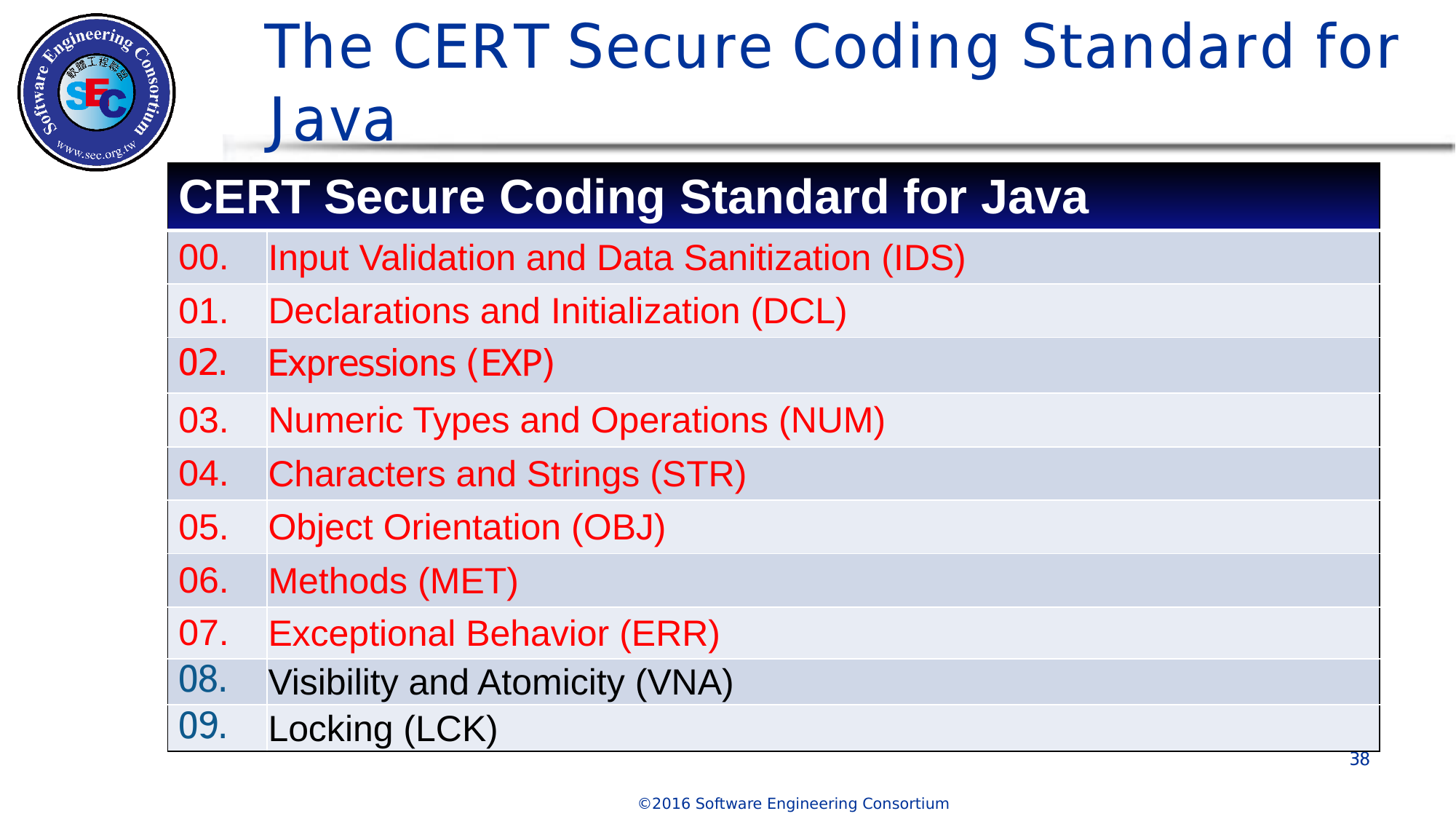

# The CERT Secure Coding Standard for Java
| CERT Secure Coding Standard for Java |  |
| --- | --- |
| 00. | Input Validation and Data Sanitization (IDS) |
| 01. | Declarations and Initialization (DCL) |
| 02. | Expressions (EXP) |
| 03. | Numeric Types and Operations (NUM) |
| 04. | Characters and Strings (STR) |
| 05. | Object Orientation (OBJ) |
| 06. | Methods (MET) |
| 07. | Exceptional Behavior (ERR) |
| 08. | Visibility and Atomicity (VNA) |
| 09. | Locking (LCK) |
38